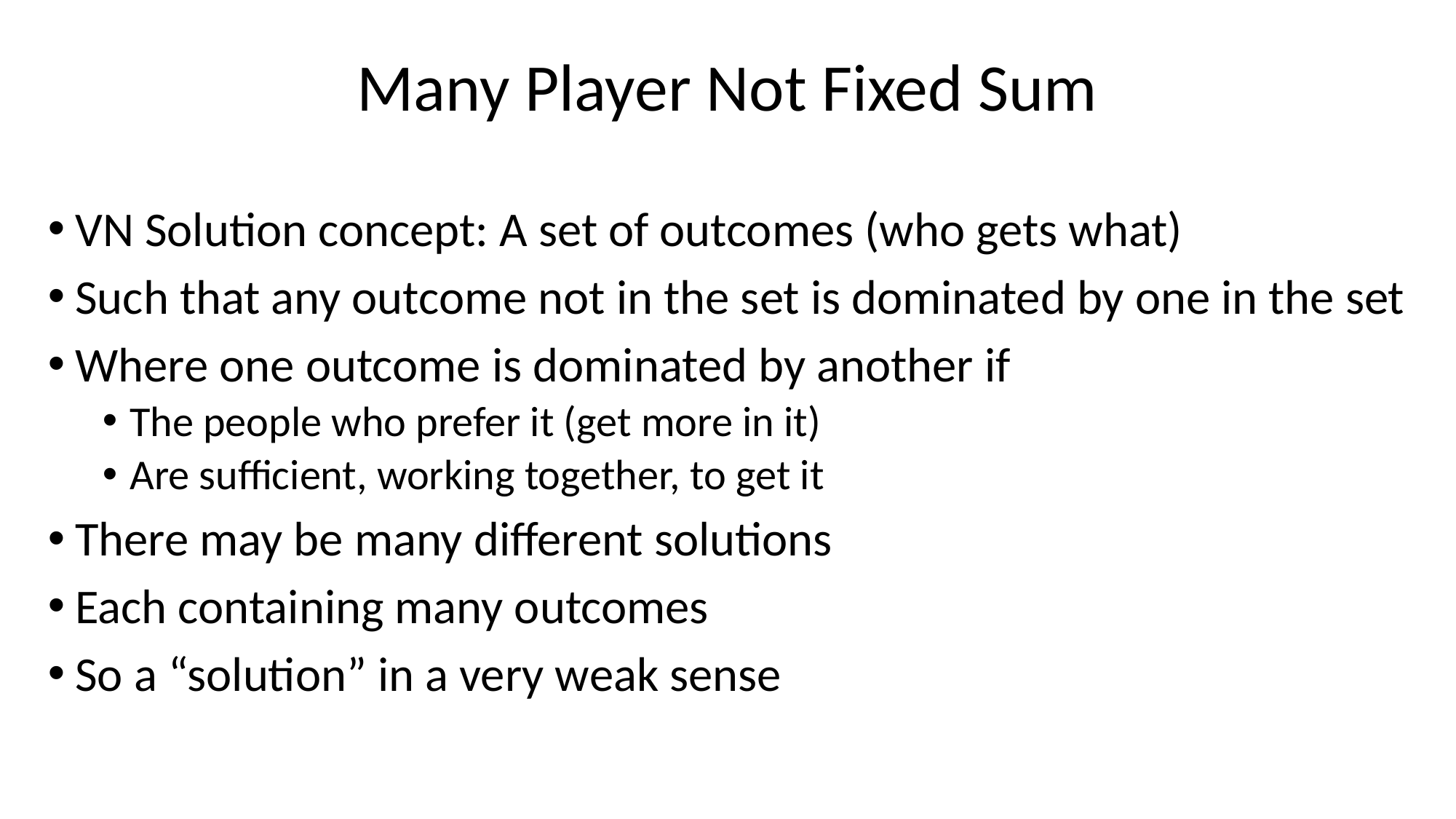

# Many Player Not Fixed Sum
VN Solution concept: A set of outcomes (who gets what)
Such that any outcome not in the set is dominated by one in the set
Where one outcome is dominated by another if
The people who prefer it (get more in it)
Are sufficient, working together, to get it
There may be many different solutions
Each containing many outcomes
So a “solution” in a very weak sense